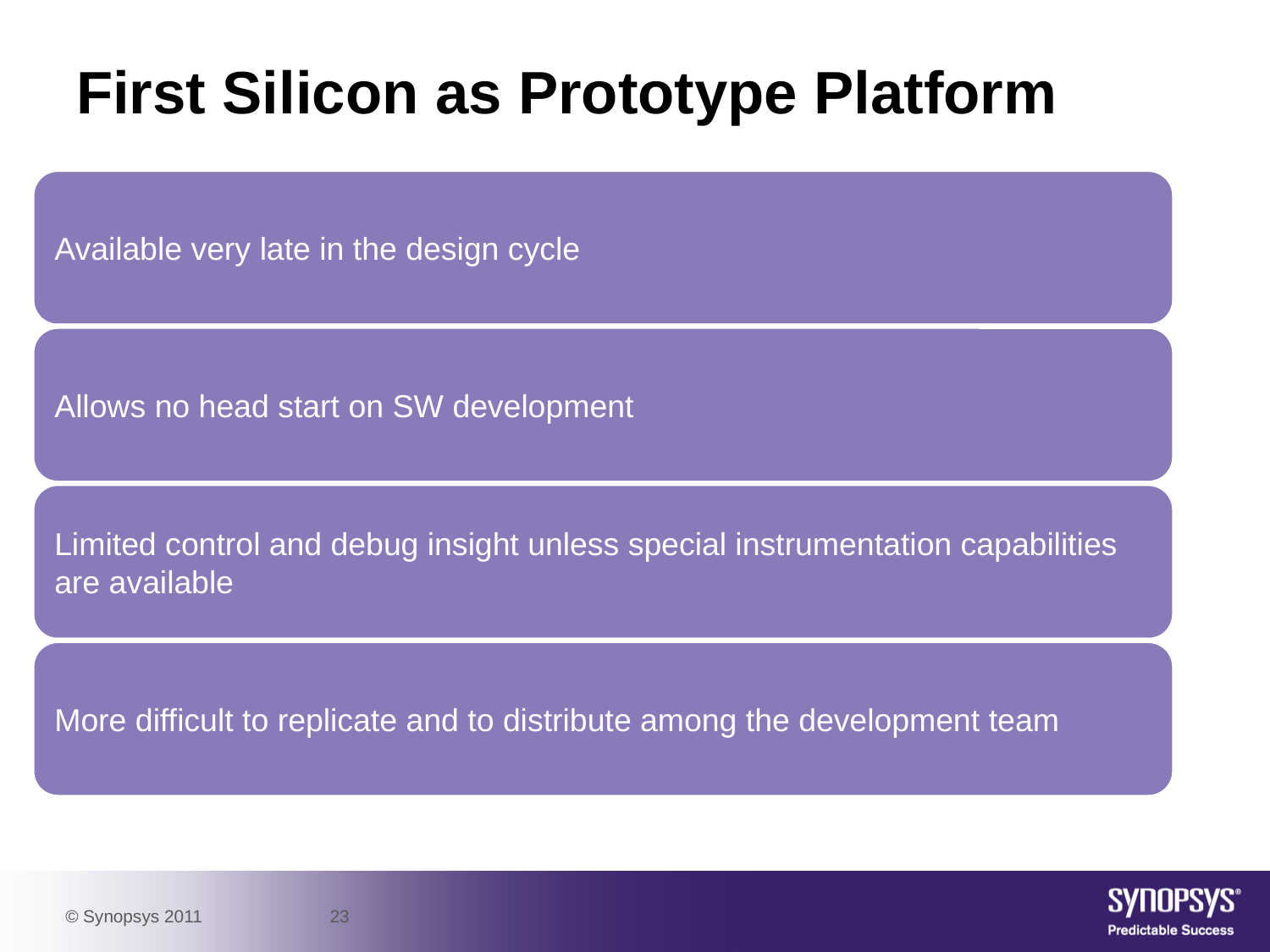

# First Silicon as Prototype Platform
Available very late in the design cycle
Allows no head start on SW development
Limited control and debug insight unless special instrumentation capabilities are available
More difficult to replicate and to distribute among the development team